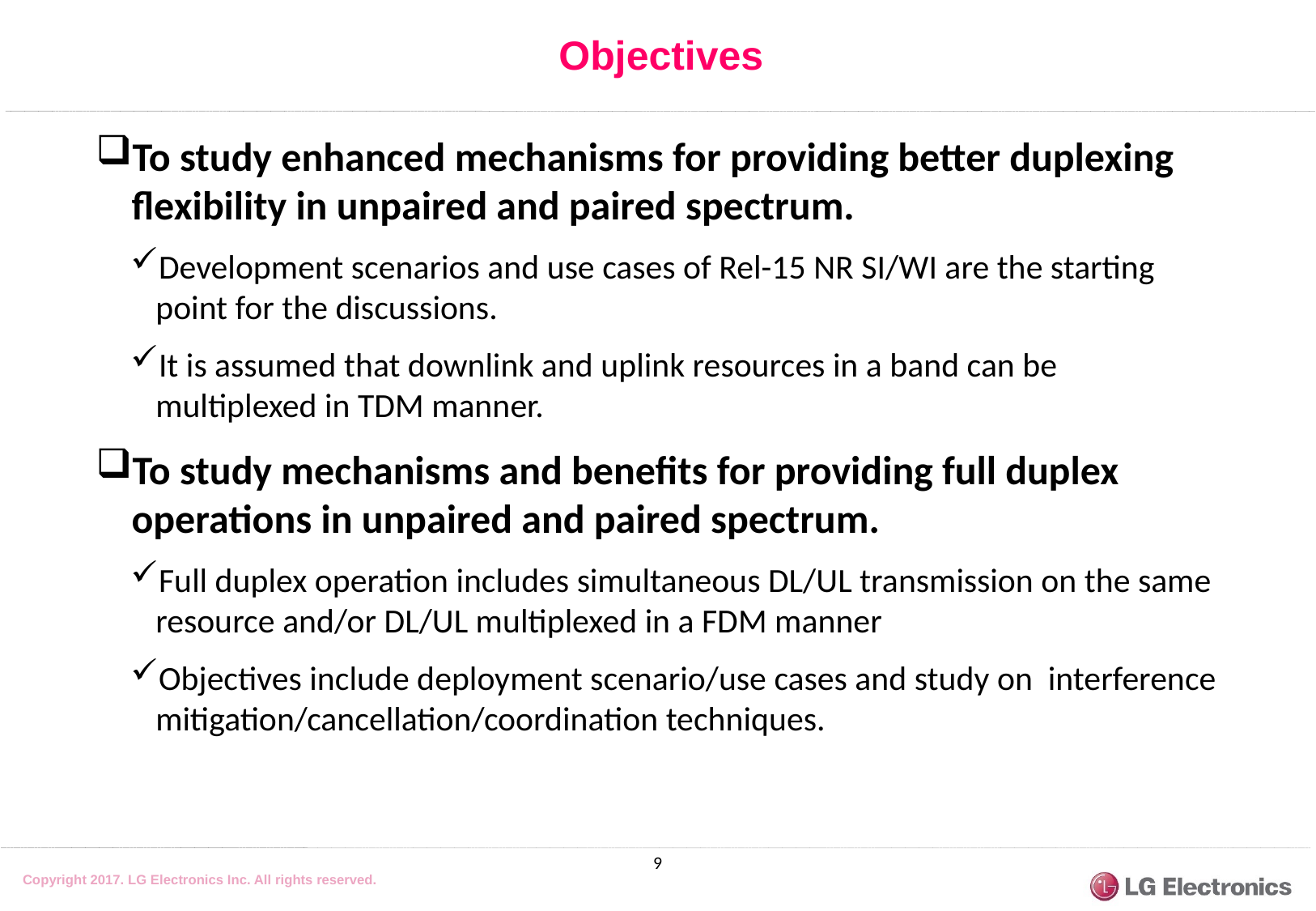

Objectives
To study enhanced mechanisms for providing better duplexing flexibility in unpaired and paired spectrum.
Development scenarios and use cases of Rel-15 NR SI/WI are the starting point for the discussions.
It is assumed that downlink and uplink resources in a band can be multiplexed in TDM manner.
To study mechanisms and benefits for providing full duplex operations in unpaired and paired spectrum.
Full duplex operation includes simultaneous DL/UL transmission on the same resource and/or DL/UL multiplexed in a FDM manner
Objectives include deployment scenario/use cases and study on  interference mitigation/cancellation/coordination techniques.